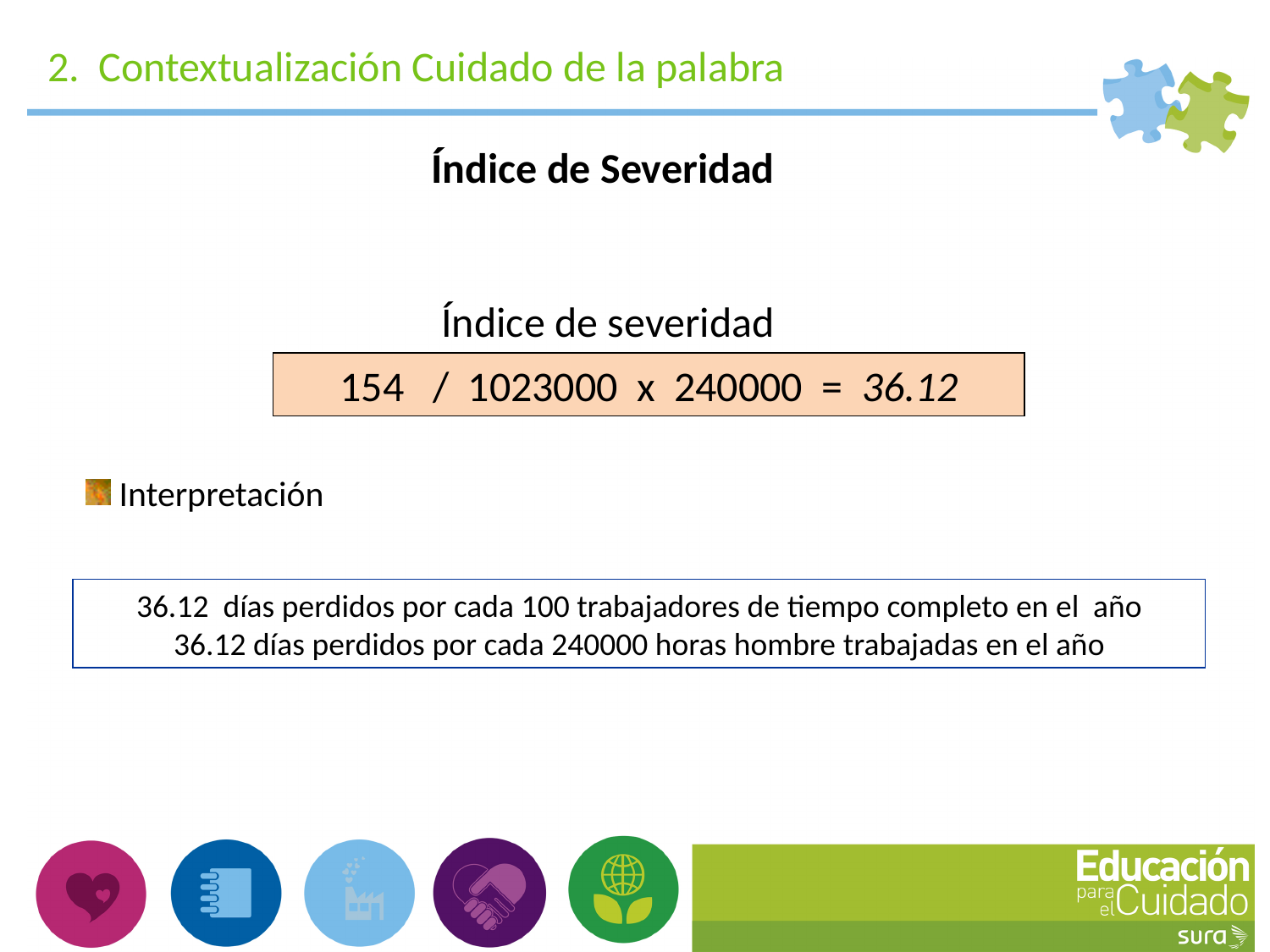

2.  Contextualización Cuidado de la palabra
Índice de Severidad
Índice de severidad
154   /  1023000  x  240000  =  36.12
 Interpretación
36.12  días perdidos por cada 100 trabajadores de tiempo completo en el  año
36.12 días perdidos por cada 240000 horas hombre trabajadas en el año